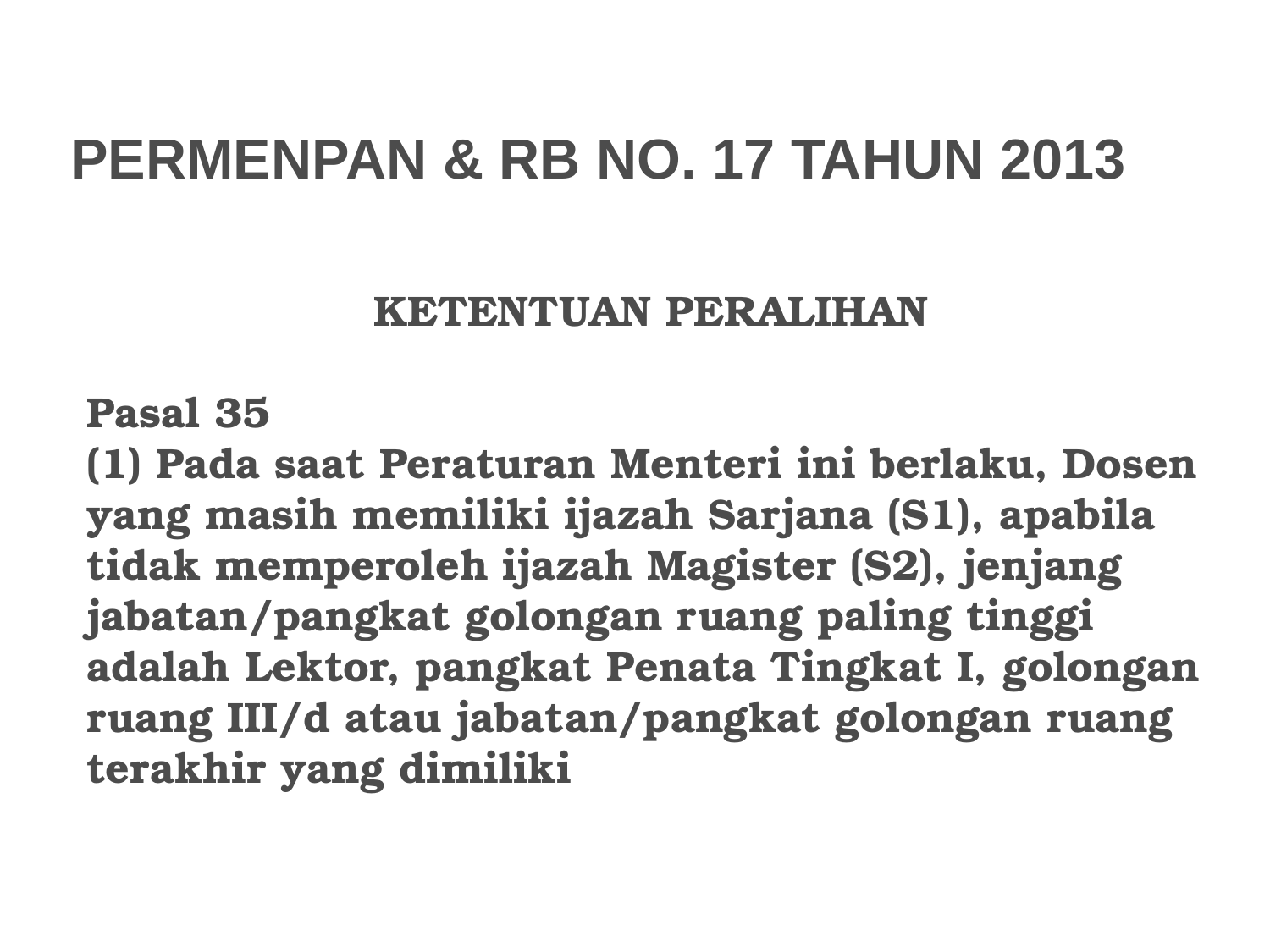

PERMENPAN & RB NO. 17 TAHUN 2013
KETENTUAN PERALIHAN

Pasal 35
(1) Pada saat Peraturan Menteri ini berlaku, Dosen yang masih memiliki ijazah Sarjana (S1), apabila tidak memperoleh ijazah Magister (S2), jenjang jabatan/pangkat golongan ruang paling tinggi adalah Lektor, pangkat Penata Tingkat I, golongan ruang III/d atau jabatan/pangkat golongan ruang terakhir yang dimiliki